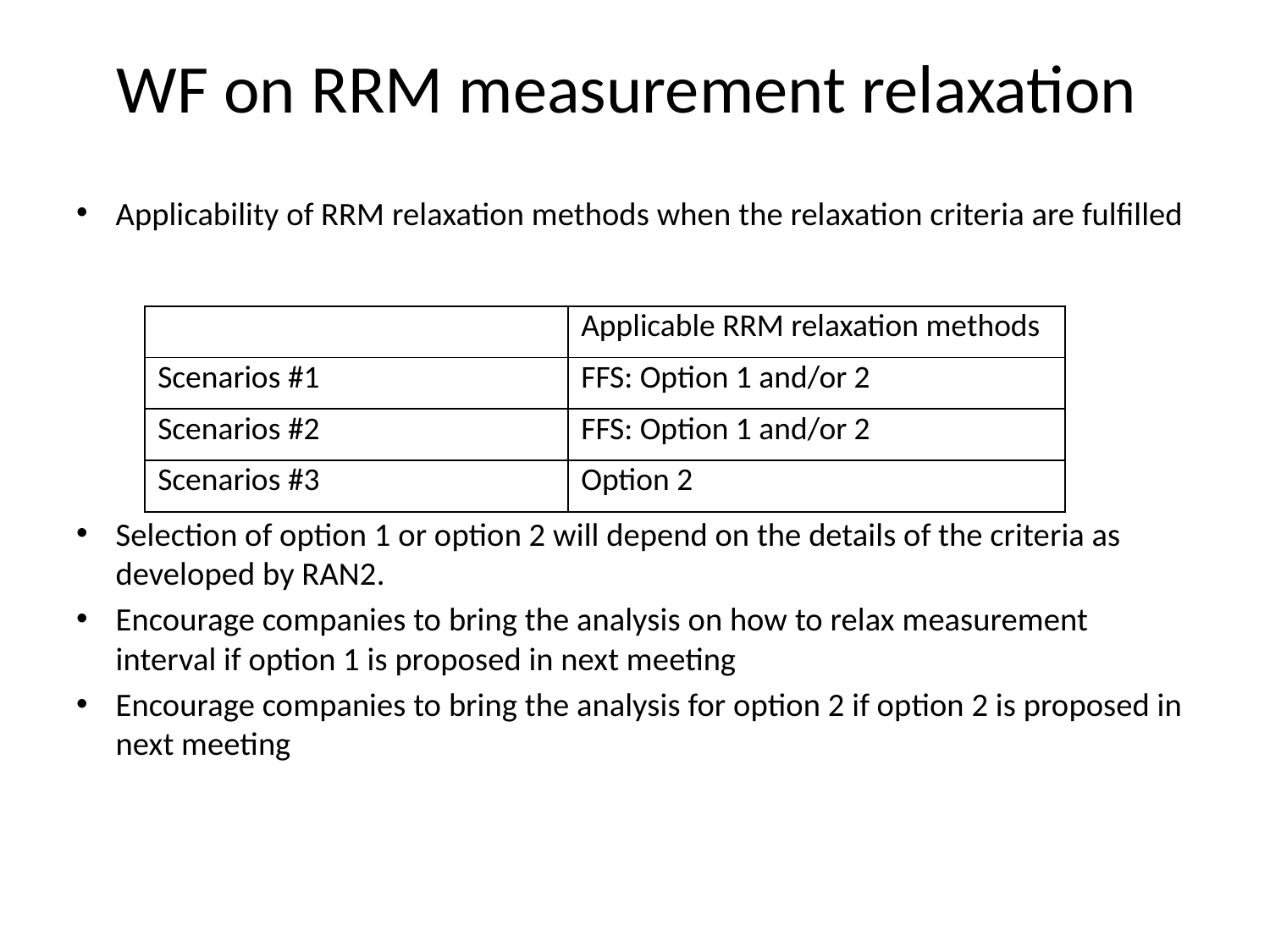

# WF on RRM measurement relaxation
Applicability of RRM relaxation methods when the relaxation criteria are fulfilled

Selection of option 1 or option 2 will depend on the details of the criteria as developed by RAN2.
Encourage companies to bring the analysis on how to relax measurement interval if option 1 is proposed in next meeting
Encourage companies to bring the analysis for option 2 if option 2 is proposed in next meeting

|  | Applicable RRM relaxation methods |
| --- | --- |
| Scenarios #1 | FFS: Option 1 and/or 2 |
| Scenarios #2 | FFS: Option 1 and/or 2 |
| Scenarios #3 | Option 2 |